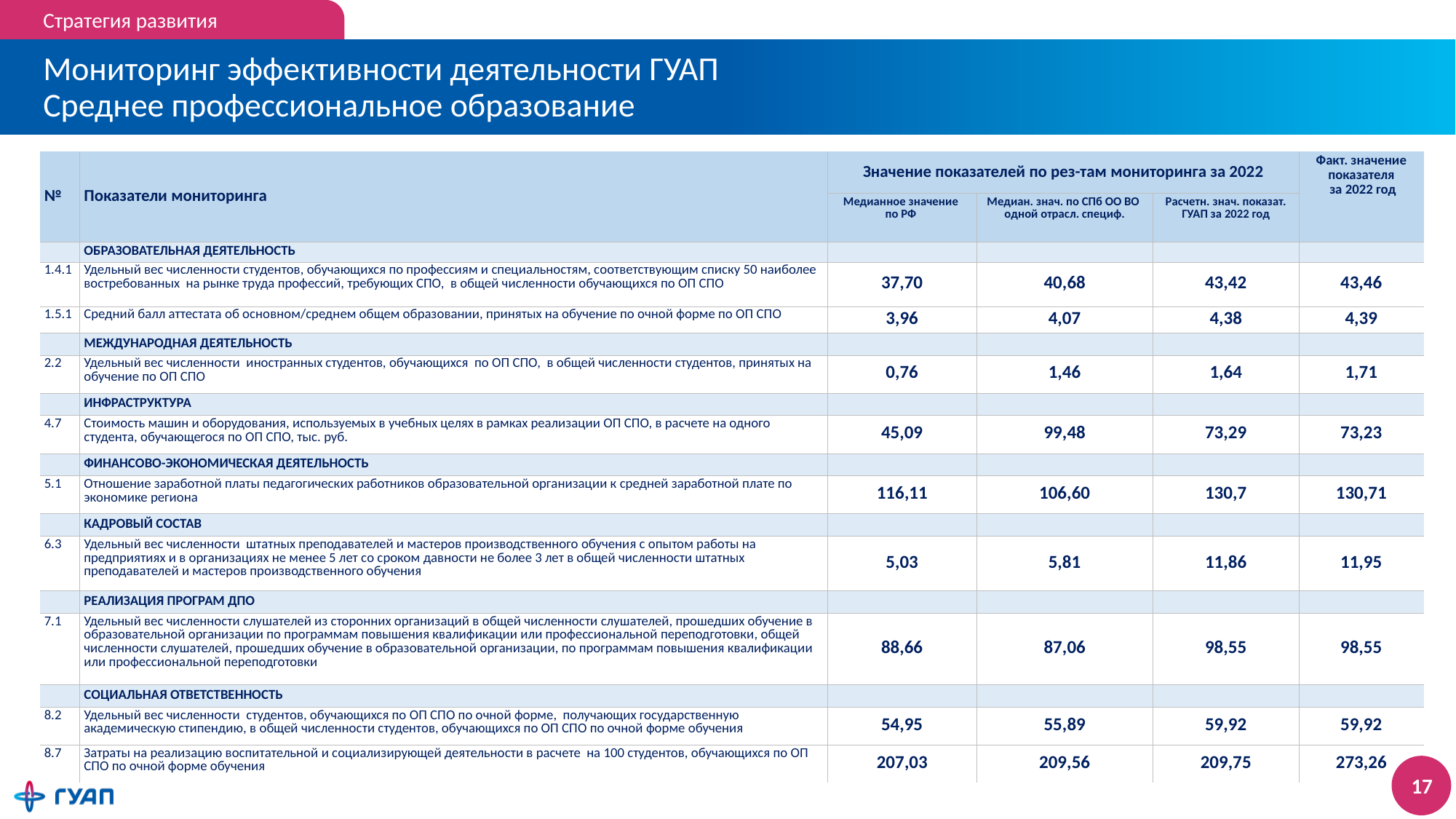

Стратегия развития
# Мониторинг эффективности деятельности ГУАП Среднее профессиональное образование
| № | Показатели мониторинга | Значение показателей по рез-там мониторинга за 2022 |  |  | Факт. значение показателя за 2022 год |
| --- | --- | --- | --- | --- | --- |
|  |  | Медианное значение по РФ | Медиан. знач. по СПб ОО ВО одной отрасл. специф. | Расчетн. знач. показат. ГУАП за 2022 год |  |
|  | ОБРАЗОВАТЕЛЬНАЯ ДЕЯТЕЛЬНОСТЬ |  |  |  |  |
| 1.4.1 | Удельный вес численности студентов, обучающихся по профессиям и специальностям, соответствующим списку 50 наиболее востребованных на рынке труда профессий, требующих СПО, в общей численности обучающихся по ОП СПО | 37,70 | 40,68 | 43,42 | 43,46 |
| 1.5.1 | Средний балл аттестата об основном/среднем общем образовании, принятых на обучение по очной форме по ОП СПО | 3,96 | 4,07 | 4,38 | 4,39 |
|  | МЕЖДУНАРОДНАЯ ДЕЯТЕЛЬНОСТЬ |  |  |  |  |
| 2.2 | Удельный вес численности иностранных студентов, обучающихся по ОП СПО, в общей численности студентов, принятых на обучение по ОП СПО | 0,76 | 1,46 | 1,64 | 1,71 |
|  | ИНФРАСТРУКТУРА |  |  |  |  |
| 4.7 | Стоимость машин и оборудования, используемых в учебных целях в рамках реализации ОП СПО, в расчете на одного студента, обучающегося по ОП СПО, тыс. руб. | 45,09 | 99,48 | 73,29 | 73,23 |
|  | ФИНАНСОВО-ЭКОНОМИЧЕСКАЯ ДЕЯТЕЛЬНОСТЬ |  |  |  |  |
| 5.1 | Отношение заработной платы педагогических работников образовательной организации к средней заработной плате по экономике региона | 116,11 | 106,60 | 130,7 | 130,71 |
|  | КАДРОВЫЙ СОСТАВ |  |  |  |  |
| 6.3 | Удельный вес численности штатных преподавателей и мастеров производственного обучения с опытом работы на предприятиях и в организациях не менее 5 лет со сроком давности не более 3 лет в общей численности штатных преподавателей и мастеров производственного обучения | 5,03 | 5,81 | 11,86 | 11,95 |
|  | РЕАЛИЗАЦИЯ ПРОГРАМ ДПО |  |  |  |  |
| 7.1 | Удельный вес численности слушателей из сторонних организаций в общей численности слушателей, прошедших обучение в образовательной организации по программам повышения квалификации или профессиональной переподготовки, общей численности слушателей, прошедших обучение в образовательной организации, по программам повышения квалификации или профессиональной переподготовки | 88,66 | 87,06 | 98,55 | 98,55 |
|  | СОЦИАЛЬНАЯ ОТВЕТСТВЕННОСТЬ |  |  |  |  |
| 8.2 | Удельный вес численности студентов, обучающихся по ОП СПО по очной форме, получающих государственную академическую стипендию, в общей численности студентов, обучающихся по ОП СПО по очной форме обучения | 54,95 | 55,89 | 59,92 | 59,92 |
| 8.7 | Затраты на реализацию воспитательной и социализирующей деятельности в расчете на 100 студентов, обучающихся по ОП СПО по очной форме обучения | 207,03 | 209,56 | 209,75 | 273,26 |